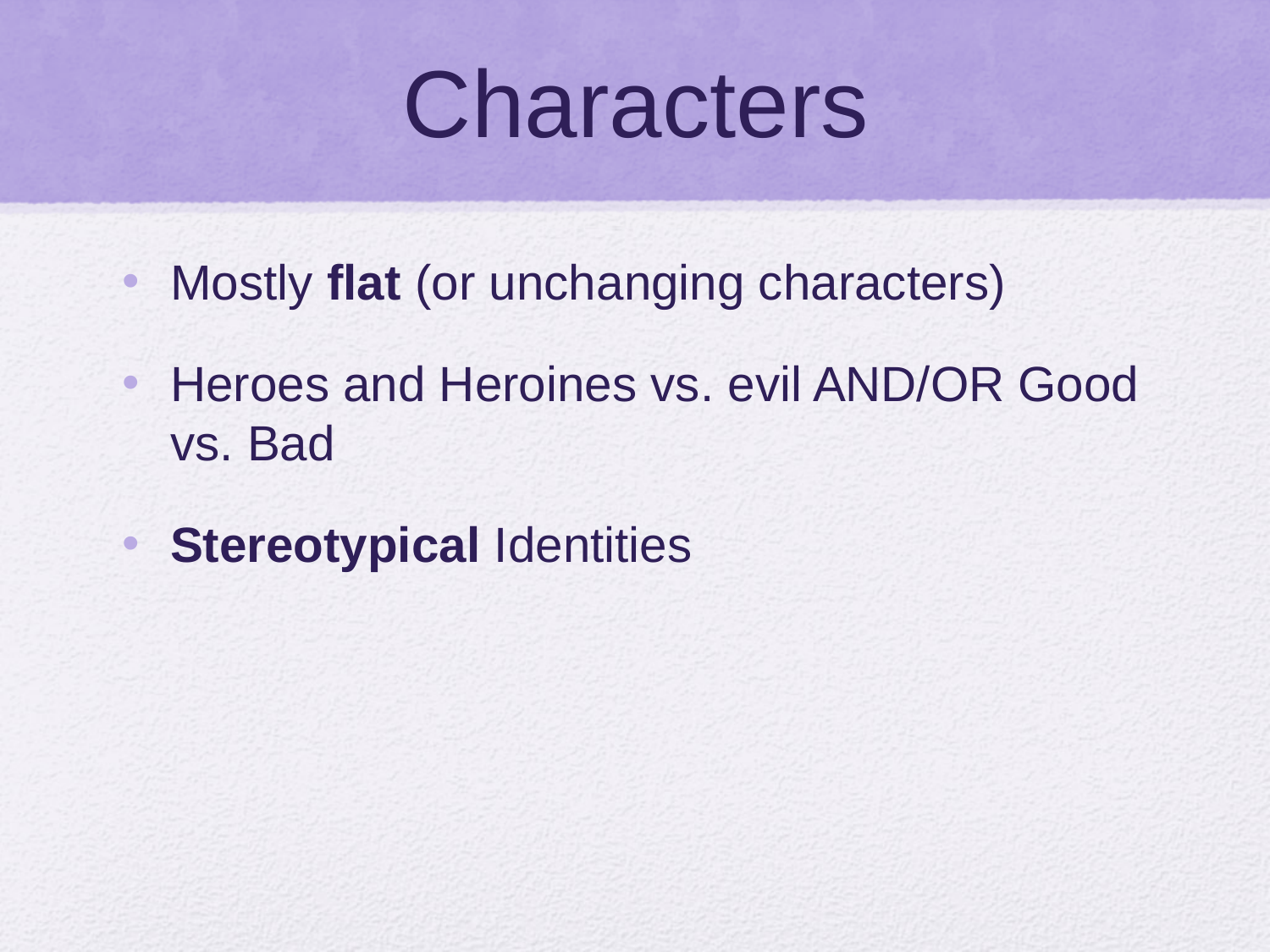

# Characters
Mostly flat (or unchanging characters)
Heroes and Heroines vs. evil AND/OR Good vs. Bad
Stereotypical Identities